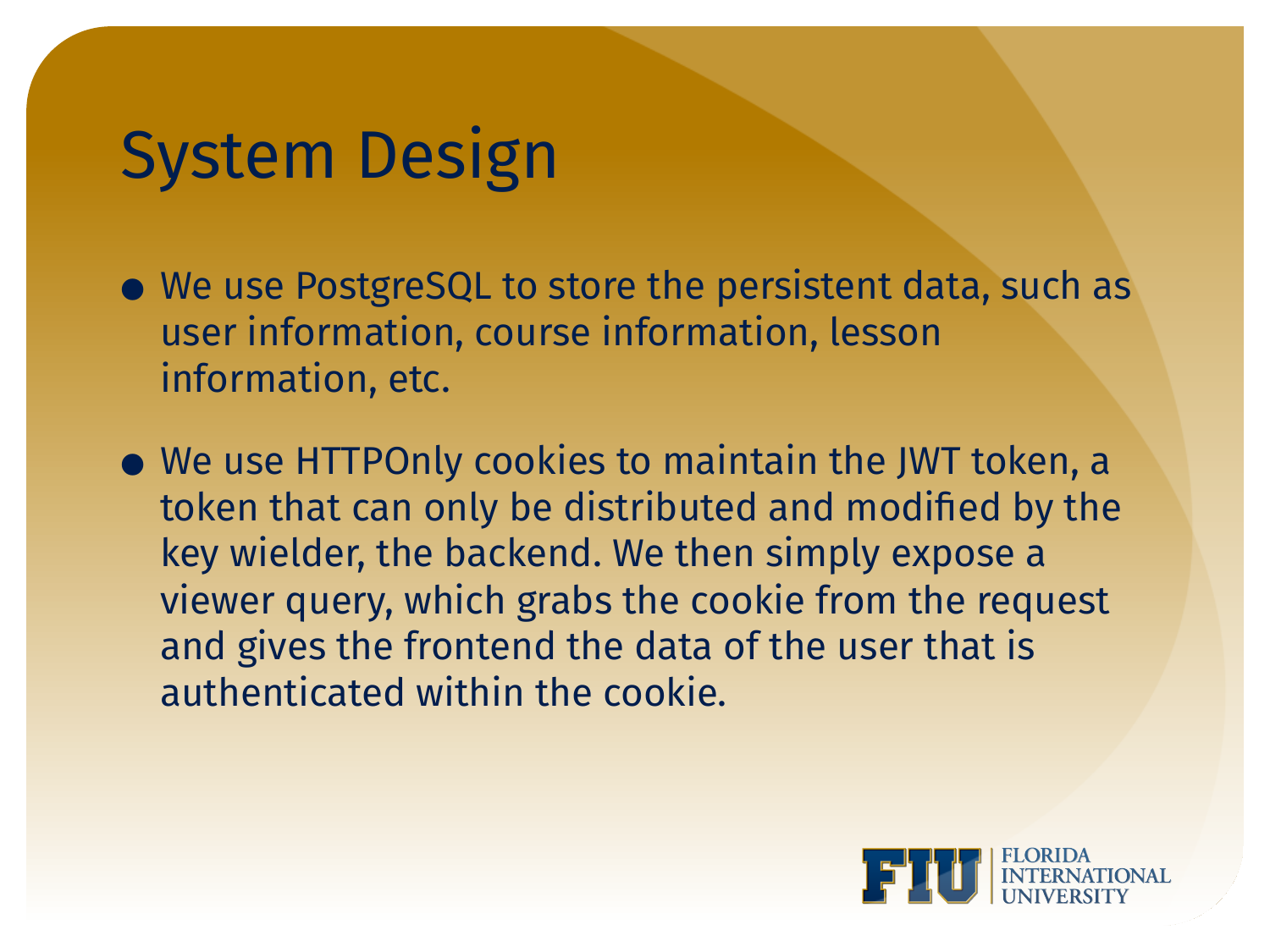

# System Design
We use PostgreSQL to store the persistent data, such as user information, course information, lesson information, etc.
We use HTTPOnly cookies to maintain the JWT token, a token that can only be distributed and modified by the key wielder, the backend. We then simply expose a viewer query, which grabs the cookie from the request and gives the frontend the data of the user that is authenticated within the cookie.